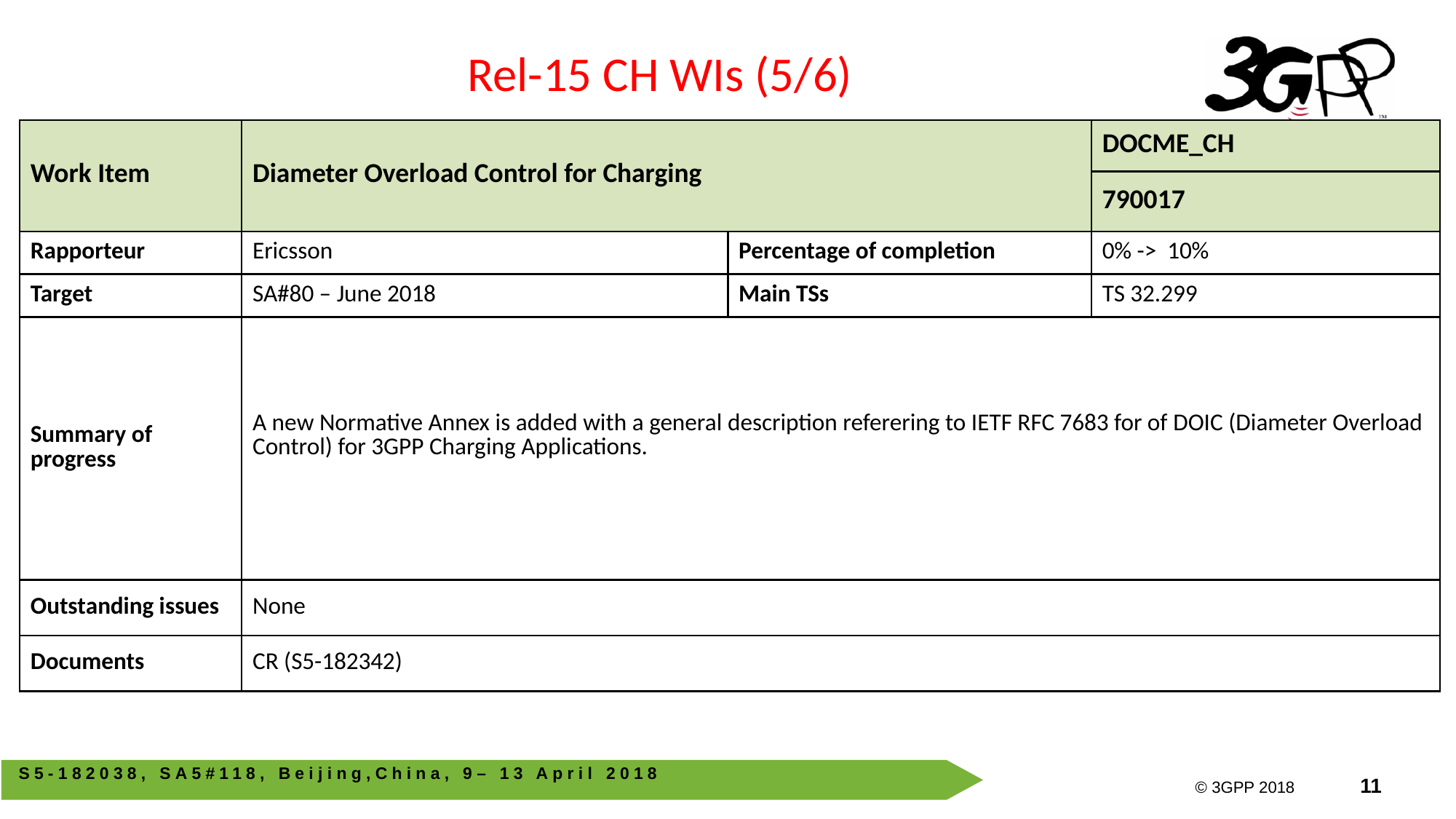

Rel-15 CH WIs (5/6)
| Work Item | Diameter Overload Control for Charging |  | DOCME\_CH |
| --- | --- | --- | --- |
|  |  |  | 790017 |
| Rapporteur | Ericsson | Percentage of completion | 0% -> 10% |
| Target | SA#80 – June 2018 | Main TSs | TS 32.299 |
| Summary of progress | A new Normative Annex is added with a general description referering to IETF RFC 7683 for of DOIC (Diameter Overload Control) for 3GPP Charging Applications. |  |  |
| Outstanding issues | None |  |  |
| Documents | CR (S5-182342) |  |  |